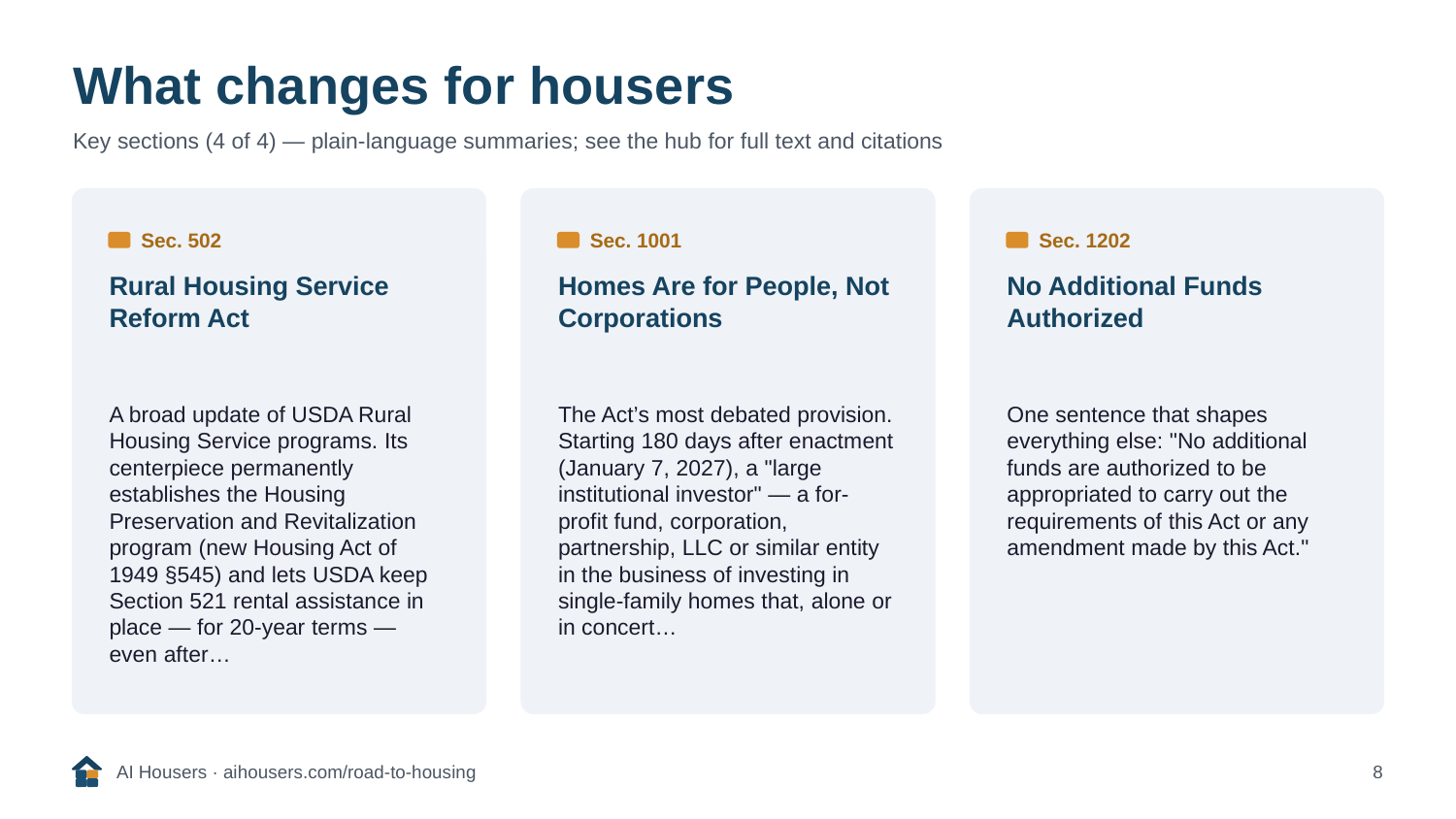

What changes for housers
Key sections (4 of 4) — plain-language summaries; see the hub for full text and citations

Sec. 502
Sec. 1001
Sec. 1202

Rural Housing Service Reform Act
Homes Are for People, Not Corporations
No Additional Funds Authorized
A broad update of USDA Rural Housing Service programs. Its centerpiece permanently establishes the Housing Preservation and Revitalization program (new Housing Act of 1949 §545) and lets USDA keep Section 521 rental assistance in place — for 20-year terms — even after…
The Act’s most debated provision. Starting 180 days after enactment (January 7, 2027), a "large institutional investor" — a for-profit fund, corporation, partnership, LLC or similar entity in the business of investing in single-family homes that, alone or in concert…
One sentence that shapes everything else: "No additional funds are authorized to be appropriated to carry out the requirements of this Act or any amendment made by this Act."
AI Housers · aihousers.com/road-to-housing
8